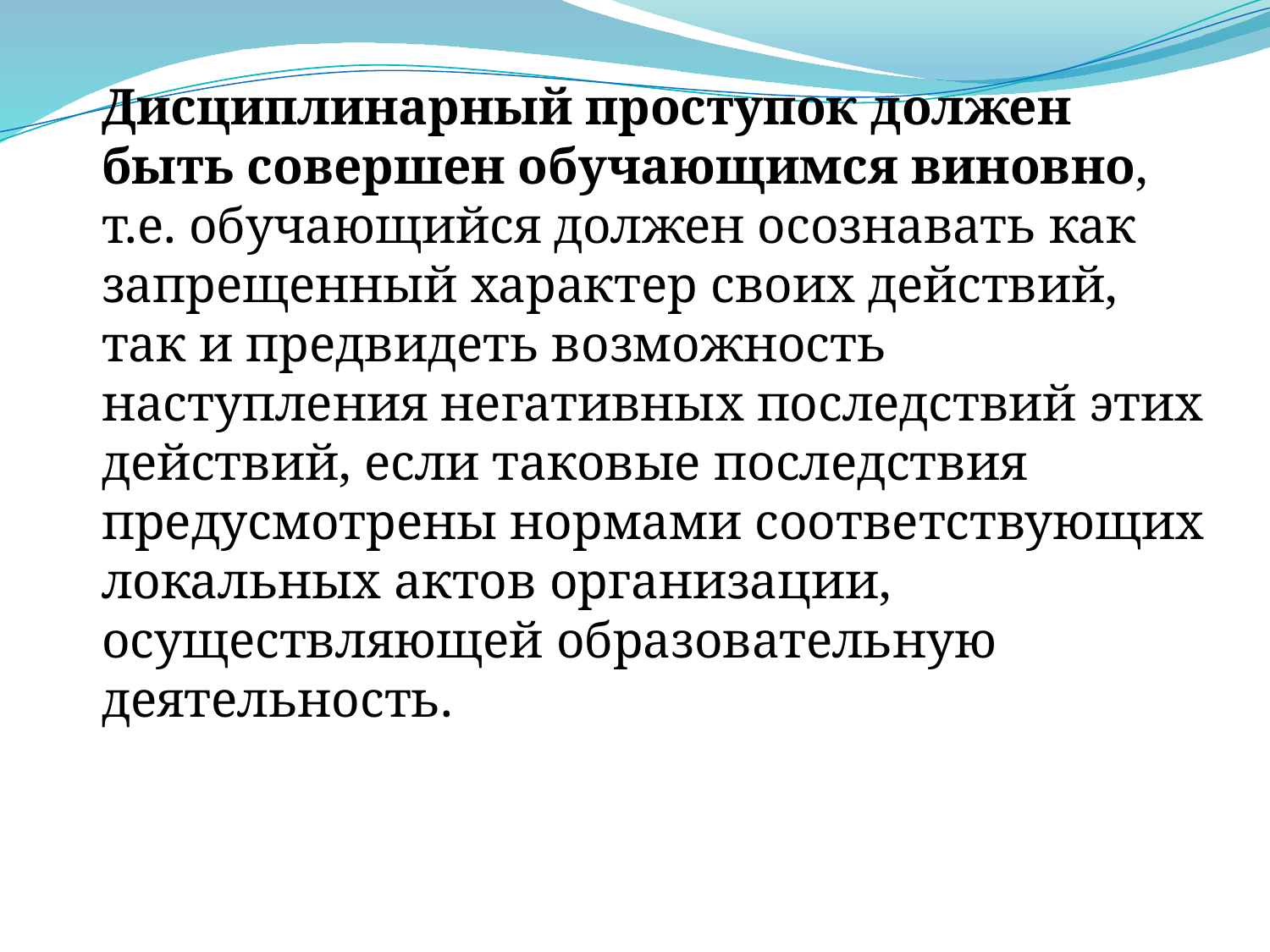

Дисциплинарный проступок должен быть совершен обучающимся виновно, т.е. обучающийся должен осознавать как запрещенный характер своих действий, так и предвидеть возможность наступления негативных последствий этих действий, если таковые последствия предусмотрены нормами соответствующих локальных актов организации,  осуществляющей образовательную деятельность.